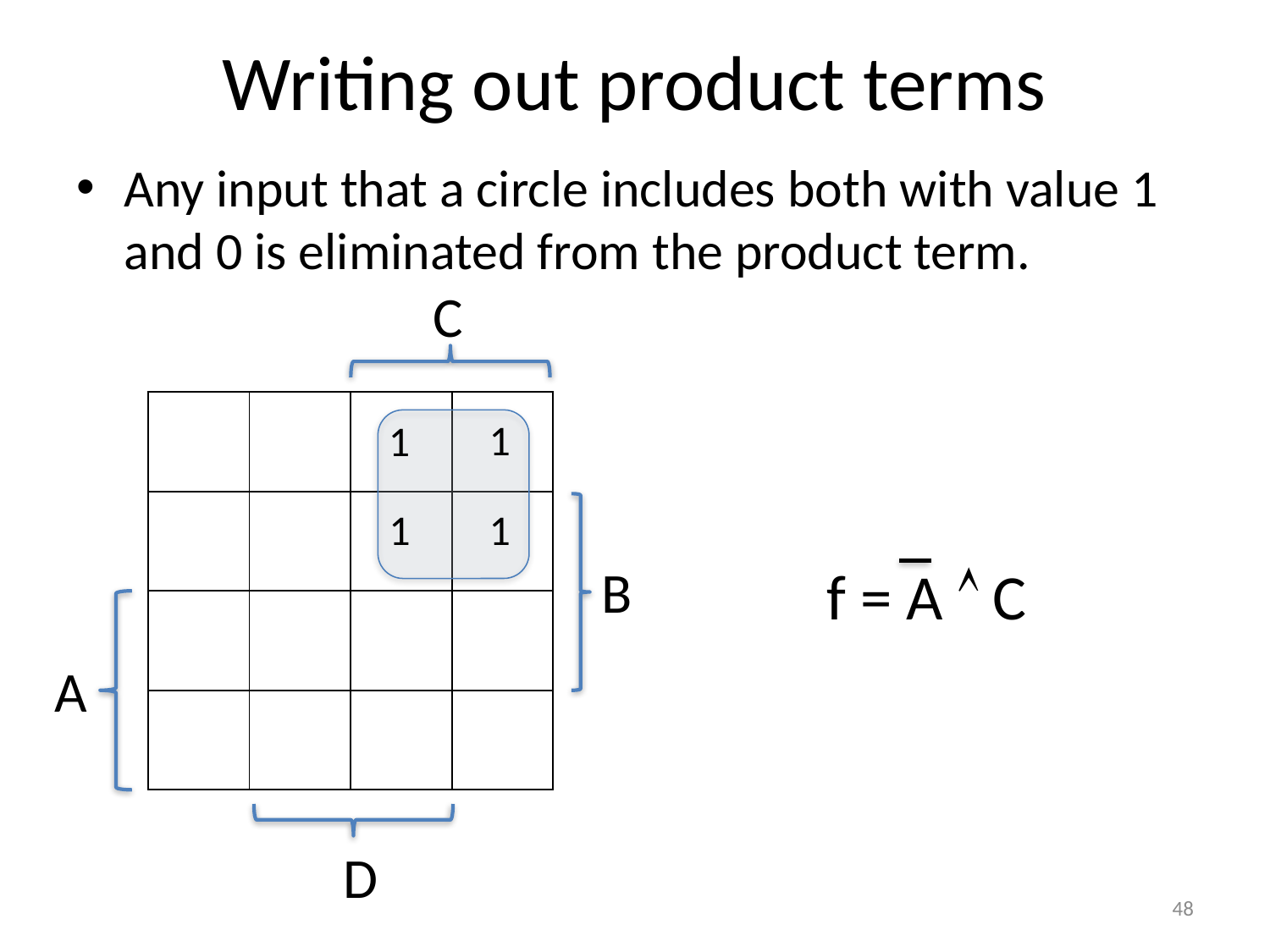

# Writing out product terms
Any input that a circle includes both with value 1 and 0 is eliminated from the product term.

C
|  |  |  |  |
| --- | --- | --- | --- |
|  |  |  |  |
|  |  |  |  |
|  |  |  |  |
1
1

1
1
B
f = A ∧ C

A

D
48